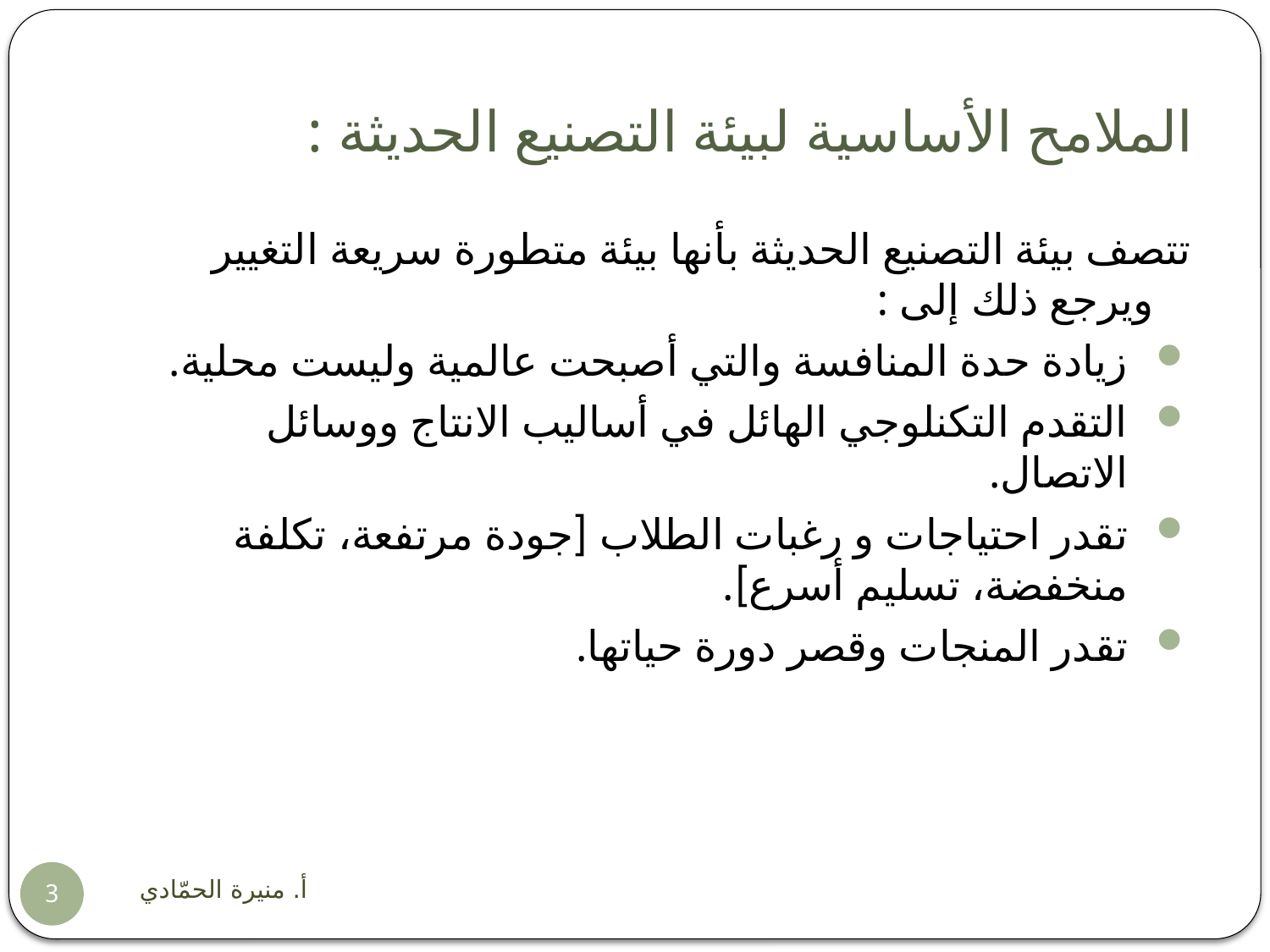

# الملامح الأساسية لبيئة التصنيع الحديثة :
تتصف بيئة التصنيع الحديثة بأنها بيئة متطورة سريعة التغيير ويرجع ذلك إلى :
زيادة حدة المنافسة والتي أصبحت عالمية وليست محلية.
التقدم التكنلوجي الهائل في أساليب الانتاج ووسائل الاتصال.
تقدر احتياجات و رغبات الطلاب [جودة مرتفعة، تكلفة منخفضة، تسليم أسرع].
تقدر المنجات وقصر دورة حياتها.

أ. منيرة الحمّادي
3